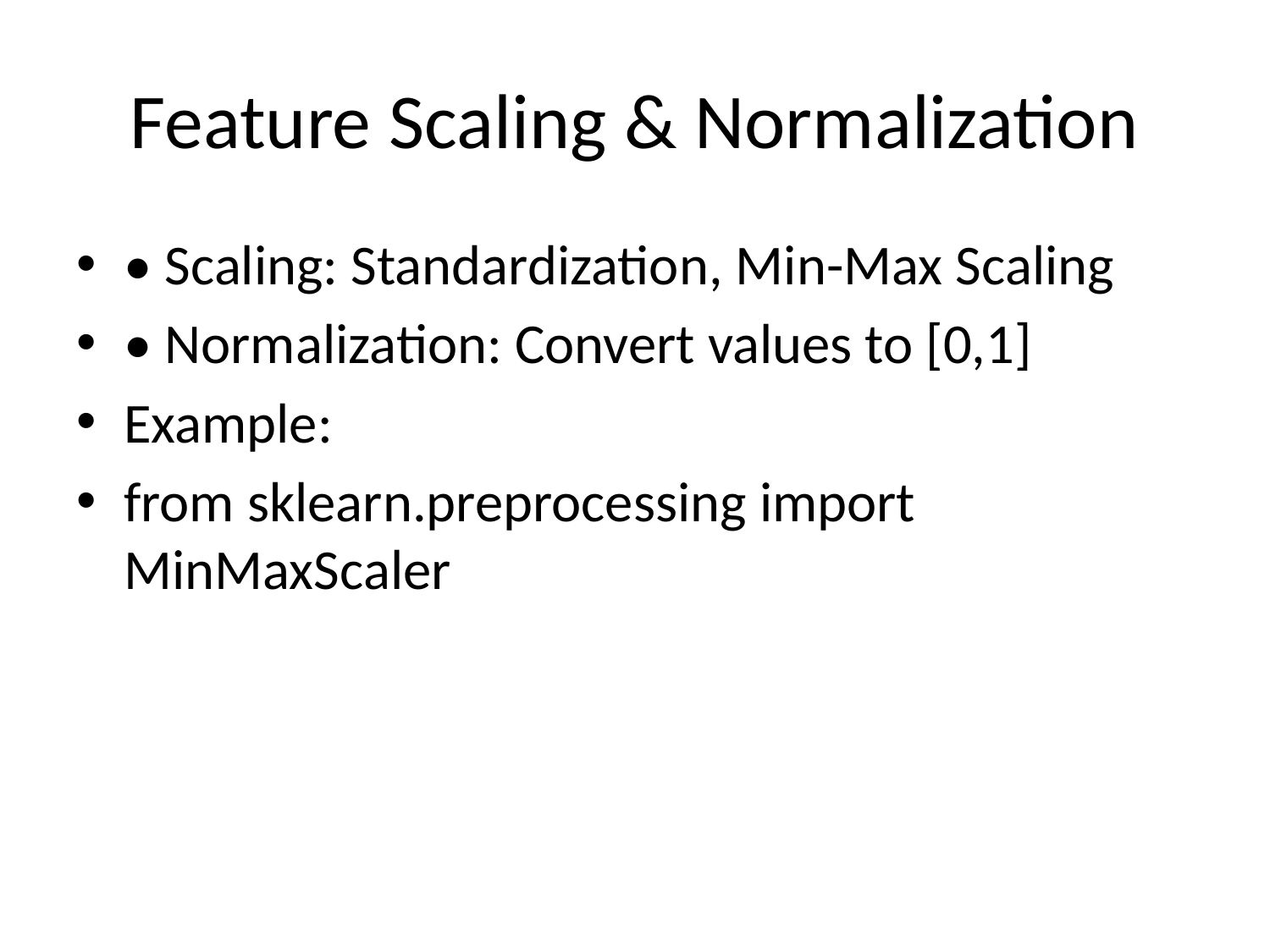

# Feature Scaling & Normalization
• Scaling: Standardization, Min-Max Scaling
• Normalization: Convert values to [0,1]
Example:
from sklearn.preprocessing import MinMaxScaler